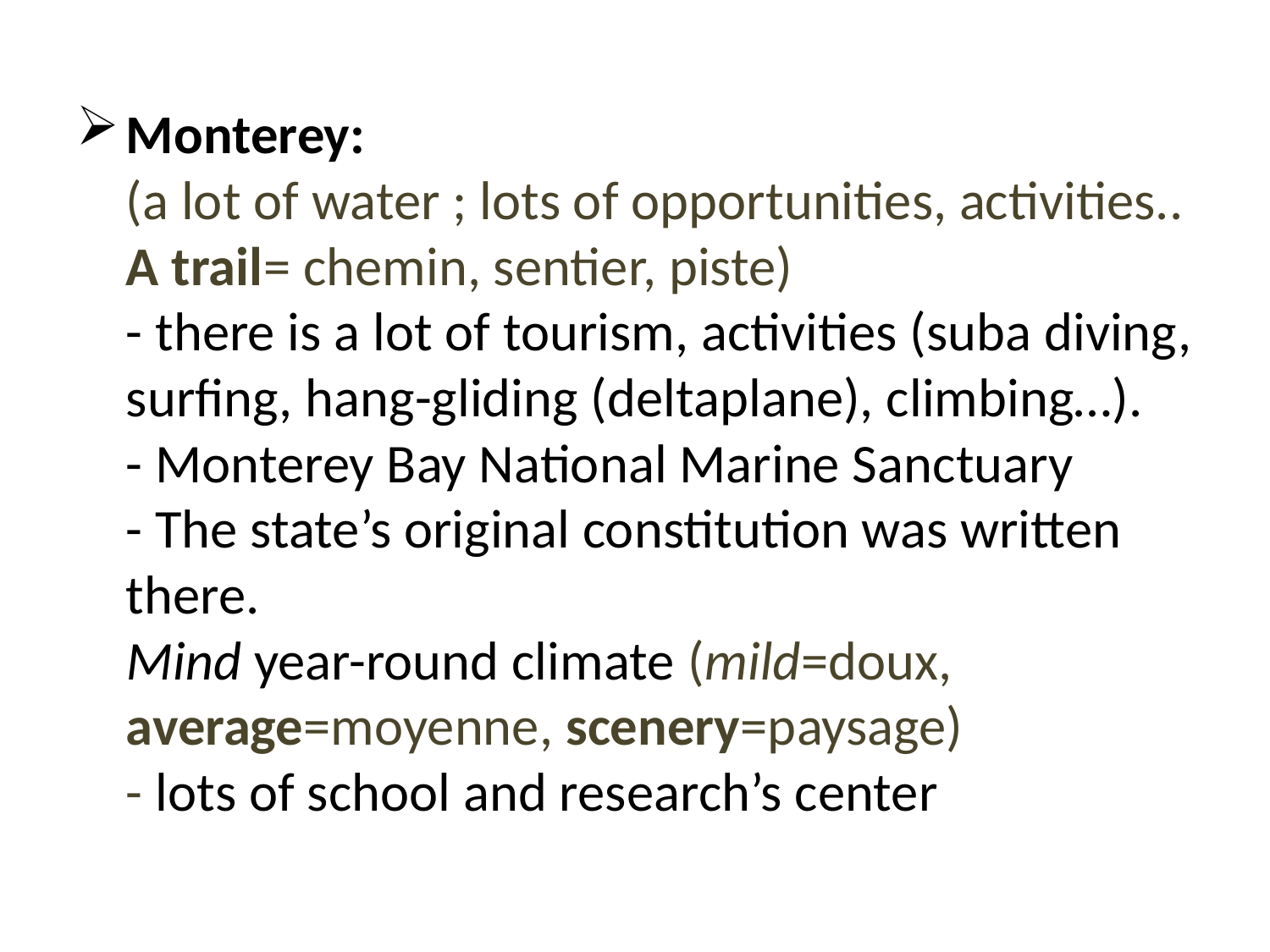

Monterey:
(a lot of water ; lots of opportunities, activities..
A trail= chemin, sentier, piste)
- there is a lot of tourism, activities (suba diving, surfing, hang-gliding (deltaplane), climbing…).
- Monterey Bay National Marine Sanctuary
- The state’s original constitution was written there.
Mind year-round climate (mild=doux, average=moyenne, scenery=paysage)
- lots of school and research’s center